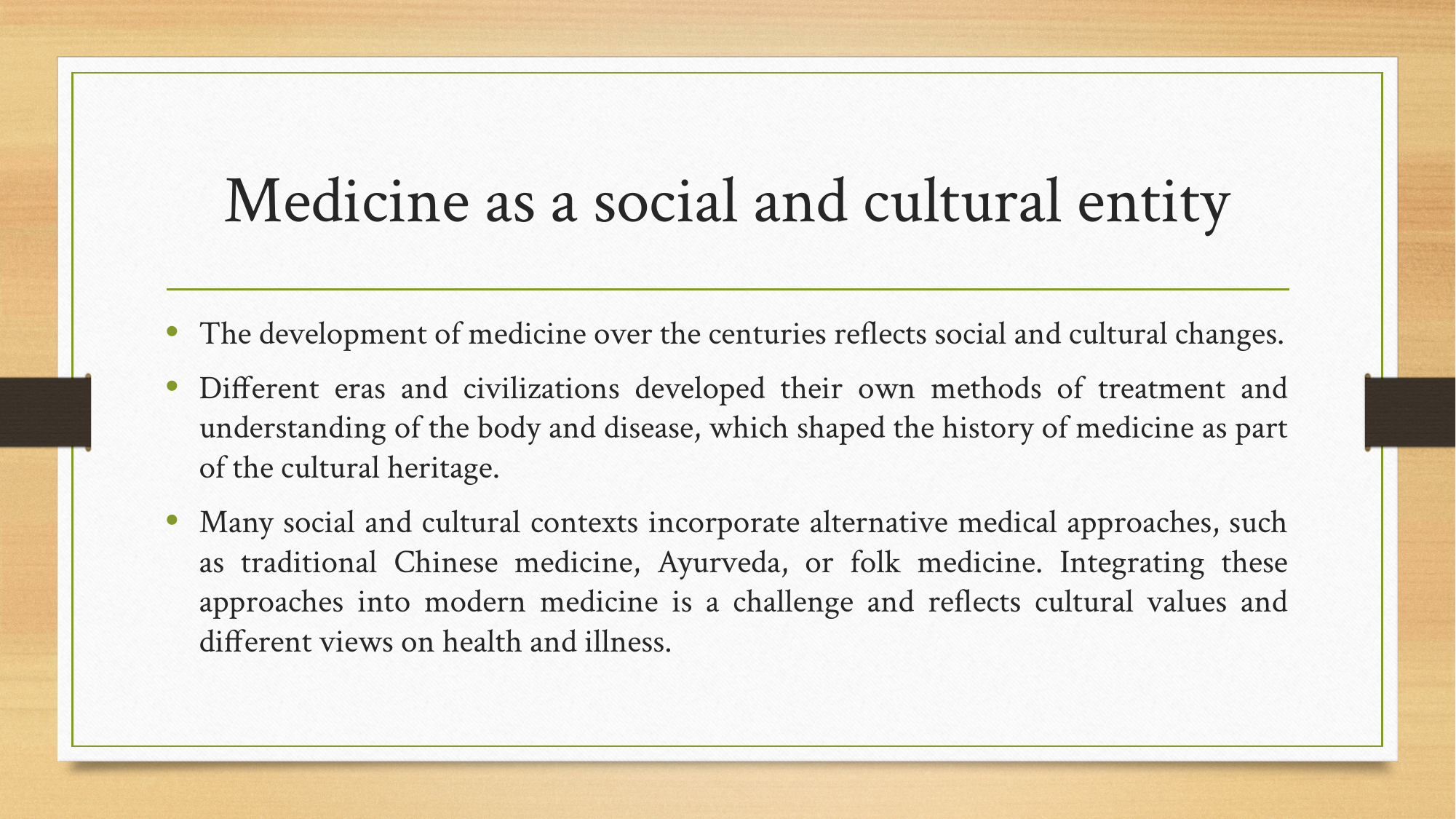

# Medicine as a social and cultural entity
The development of medicine over the centuries reflects social and cultural changes.
Different eras and civilizations developed their own methods of treatment and understanding of the body and disease, which shaped the history of medicine as part of the cultural heritage.
Many social and cultural contexts incorporate alternative medical approaches, such as traditional Chinese medicine, Ayurveda, or folk medicine. Integrating these approaches into modern medicine is a challenge and reflects cultural values and different views on health and illness.